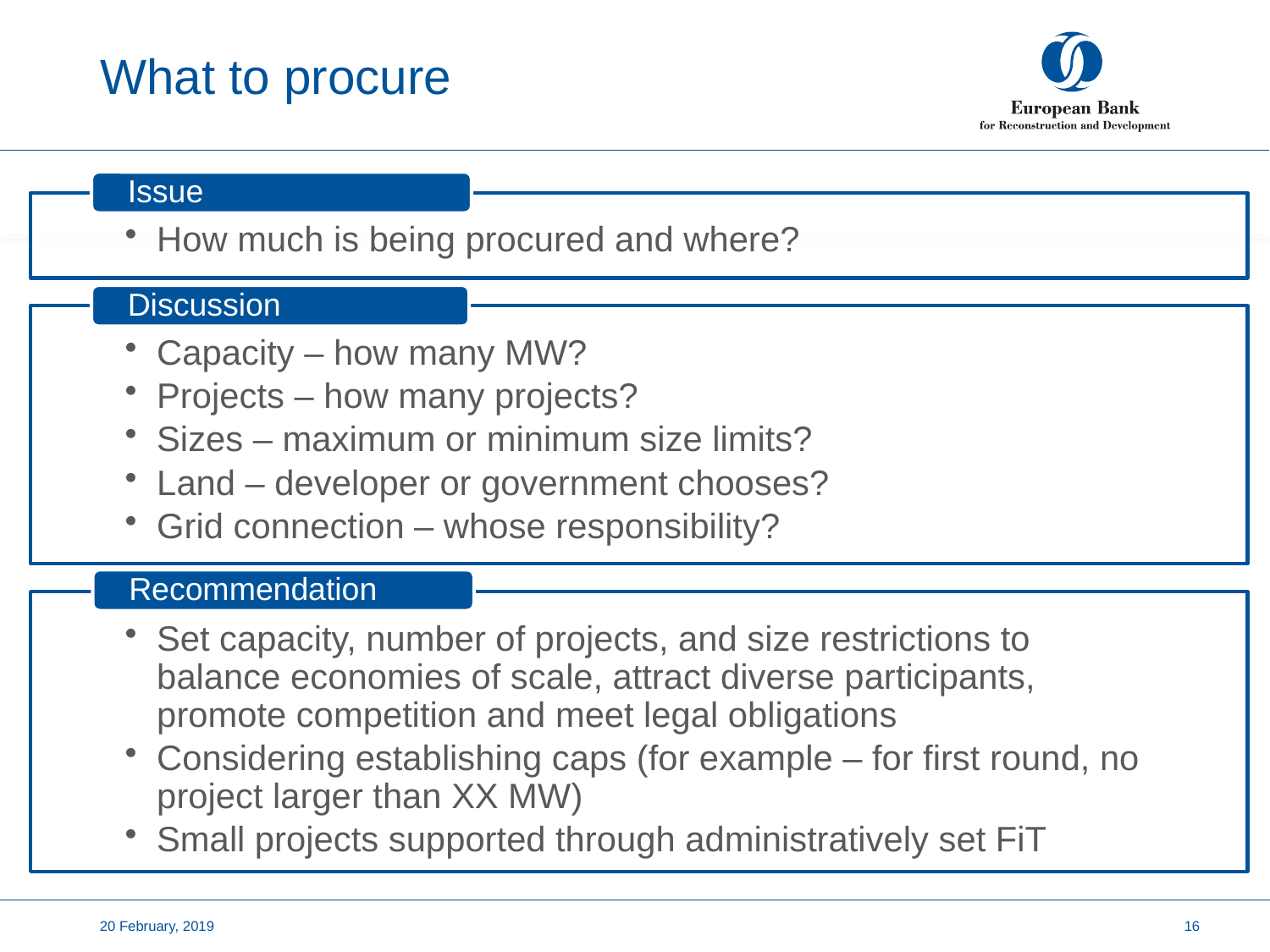

# What to procure
How much is being procured and where?
Issue
Capacity – how many MW?
Projects – how many projects?
Sizes – maximum or minimum size limits?
Land – developer or government chooses?
Grid connection – whose responsibility?
Discussion
Set capacity, number of projects, and size restrictions to balance economies of scale, attract diverse participants, promote competition and meet legal obligations
Considering establishing caps (for example – for first round, no project larger than XX MW)
Small projects supported through administratively set FiT
Recommendation
20 February, 2019
16